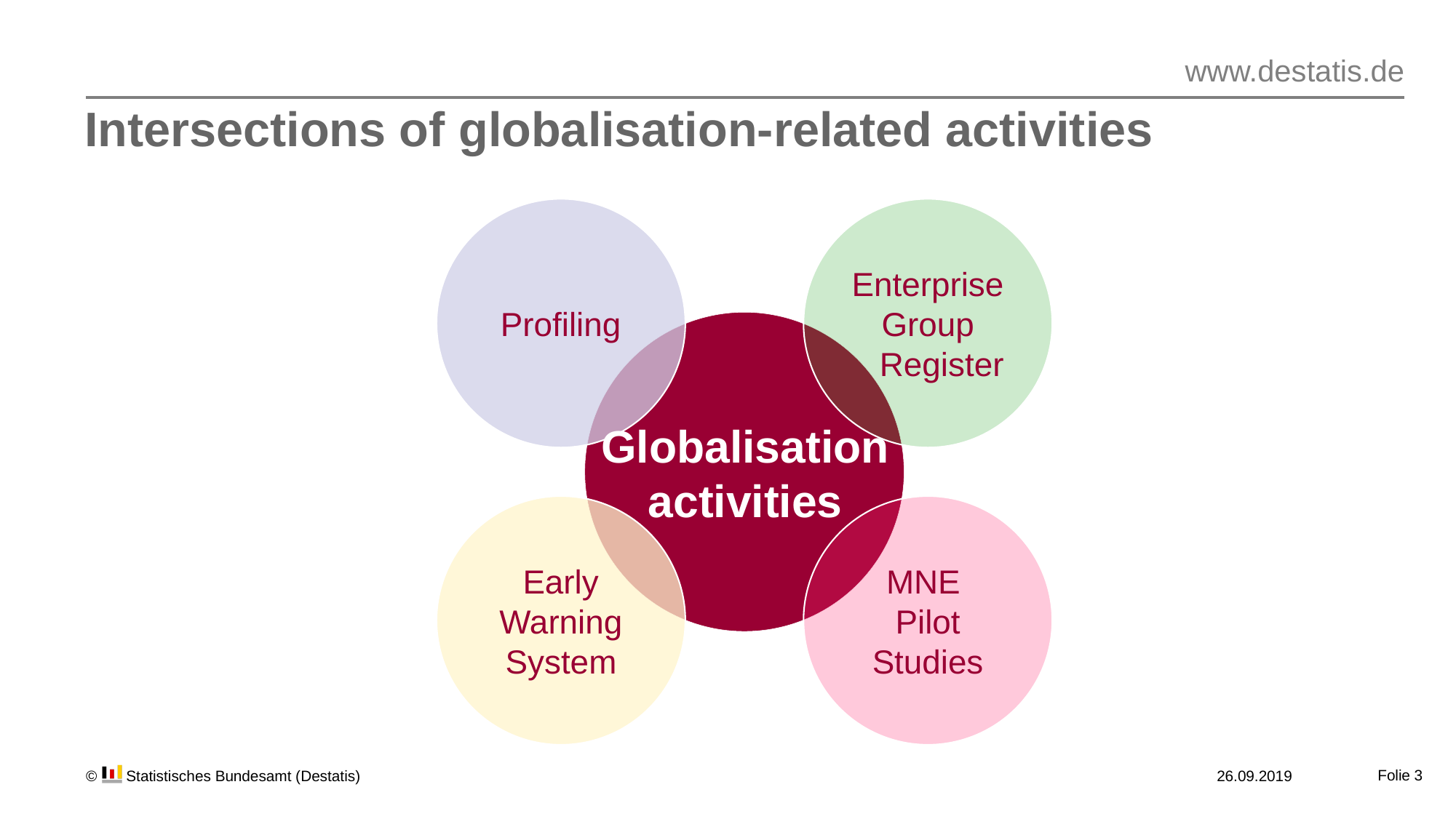

# Intersections of globalisation-related activities
Profiling
Enterprise Group
   Register

Globalisation
activities
Early Warning System
MNE
Pilot Studies